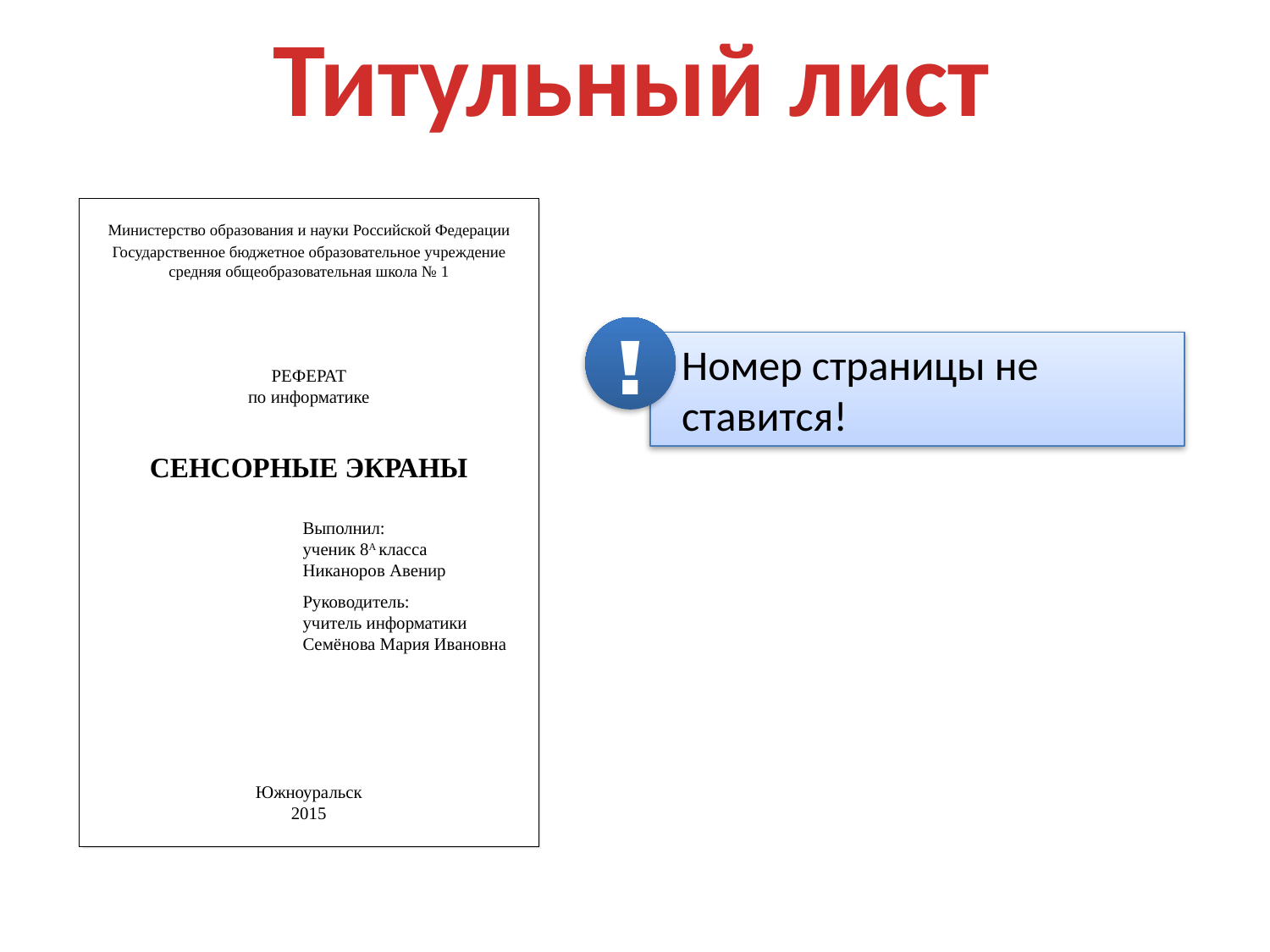

Титульный лист

Министерство образования и науки Российской Федерации
Государственное бюджетное образовательное учреждение
средняя общеобразовательная школа № 1

РЕФЕРАТ
по информатике

СЕНСОРНЫЕ ЭКРАНЫ

Выполнил:
ученик 8А класса
Никаноров Авенир
Руководитель:
учитель информатики
Семёнова Мария Ивановна

Южноуральск
2015

!
  Номер страницы не
  ставится!